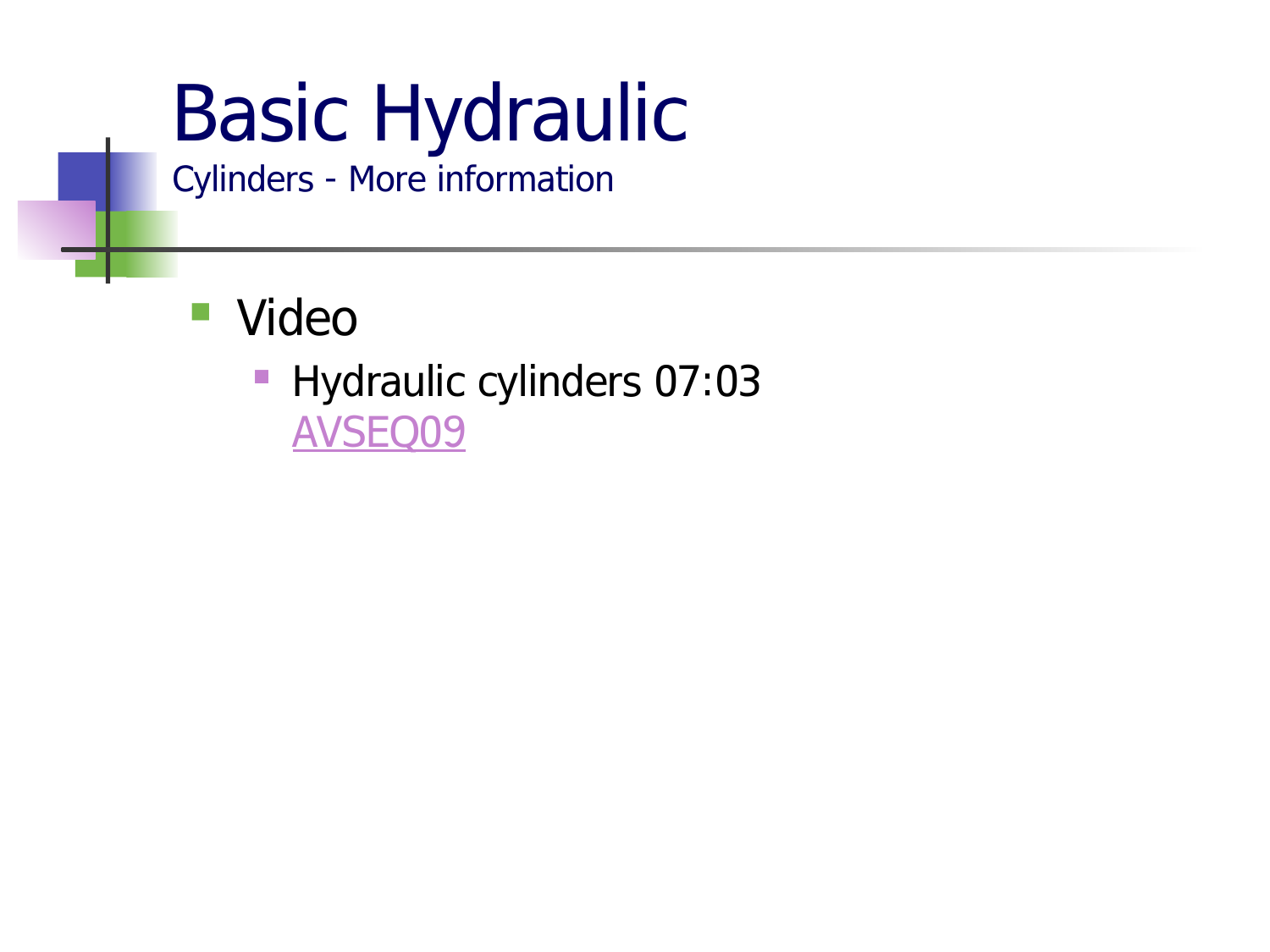

# Basic Hydraulic Cylinders - More information
Video
Hydraulic cylinders 07:03
AVSEQ09